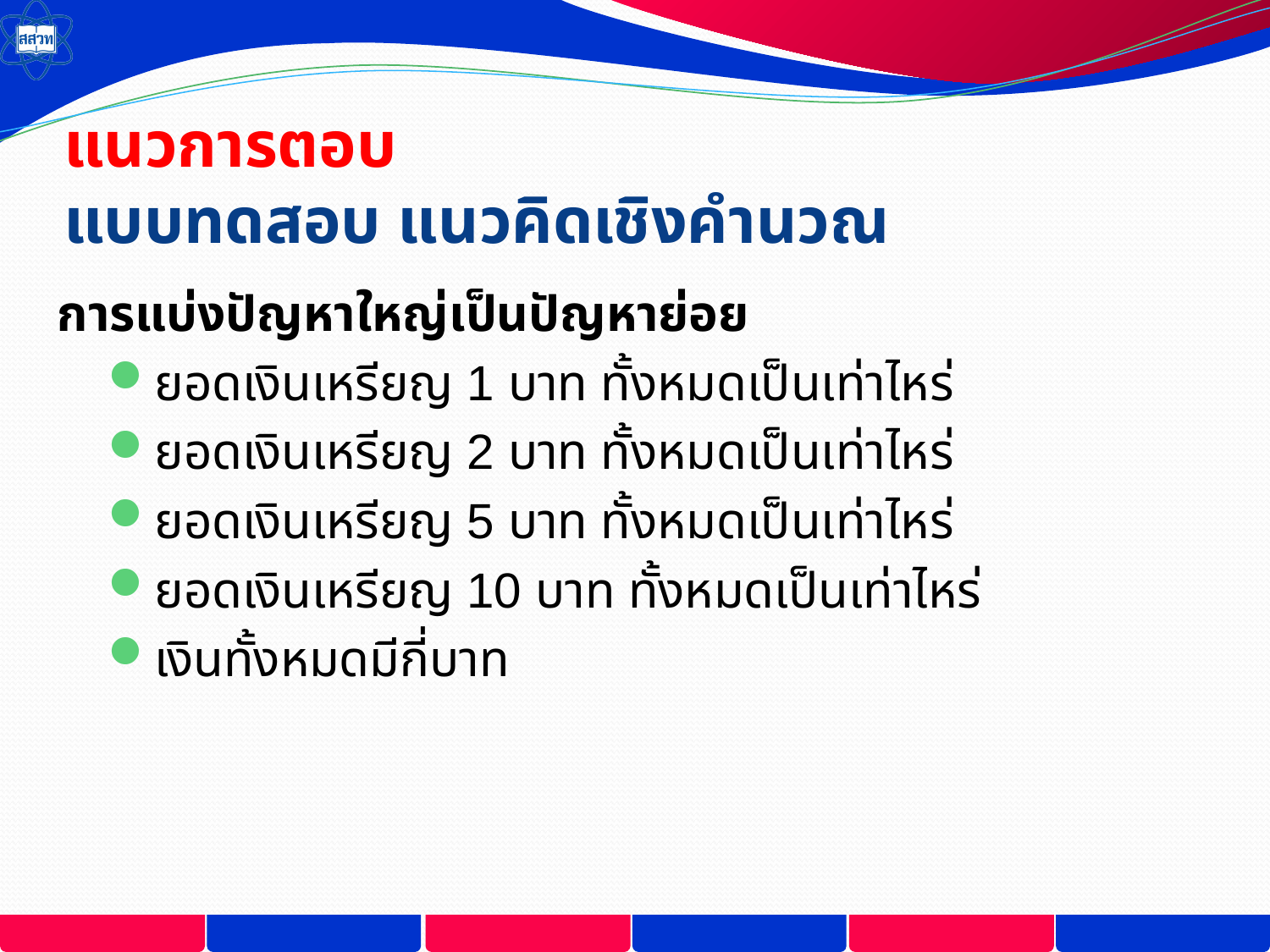

# แนวการตอบ แบบทดสอบ แนวคิดเชิงคำนวณ
การแบ่งปัญหาใหญ่เป็นปัญหาย่อย
ยอดเงินเหรียญ 1 บาท ทั้งหมดเป็นเท่าไหร่
ยอดเงินเหรียญ 2 บาท ทั้งหมดเป็นเท่าไหร่
ยอดเงินเหรียญ 5 บาท ทั้งหมดเป็นเท่าไหร่
ยอดเงินเหรียญ 10 บาท ทั้งหมดเป็นเท่าไหร่
เงินทั้งหมดมีกี่บาท